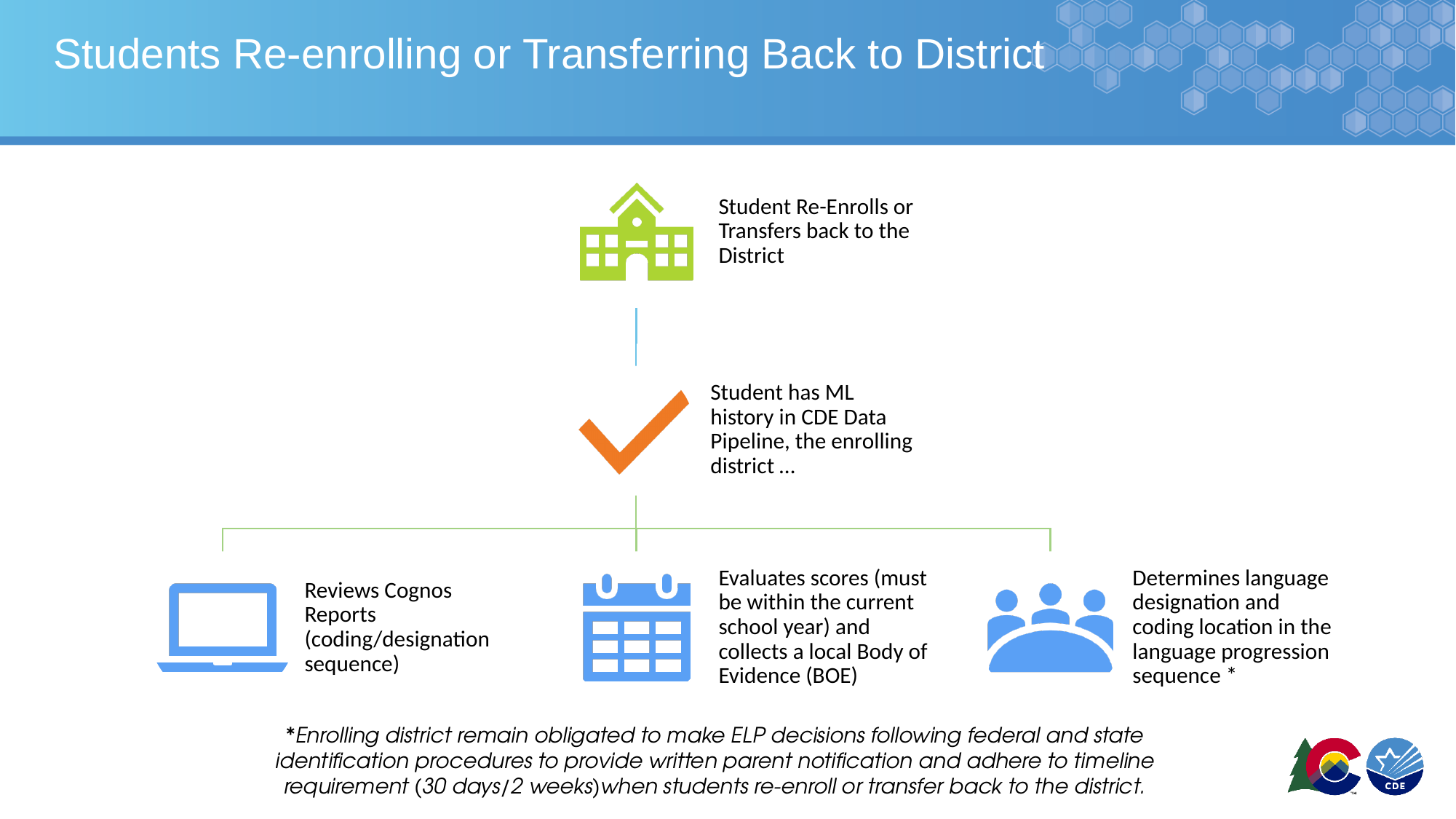

Students Re-enrolling or Transferring Back to District
Student Re-Enrolls or Transfers back to the District
Student has ML history in CDE Data Pipeline, the enrolling district …
Reviews Cognos Reports (coding/designation sequence)
Evaluates scores (must be within the current school year) and collects a local Body of Evidence (BOE)
Determines language designation and coding location in the language progression sequence *
*Enrolling district remain obligated to make ELP decisions following federal and state identification procedures to provide written parent notification and adhere to timeline requirement (30 days/2 weeks)when students re-enroll or transfer back to the district.